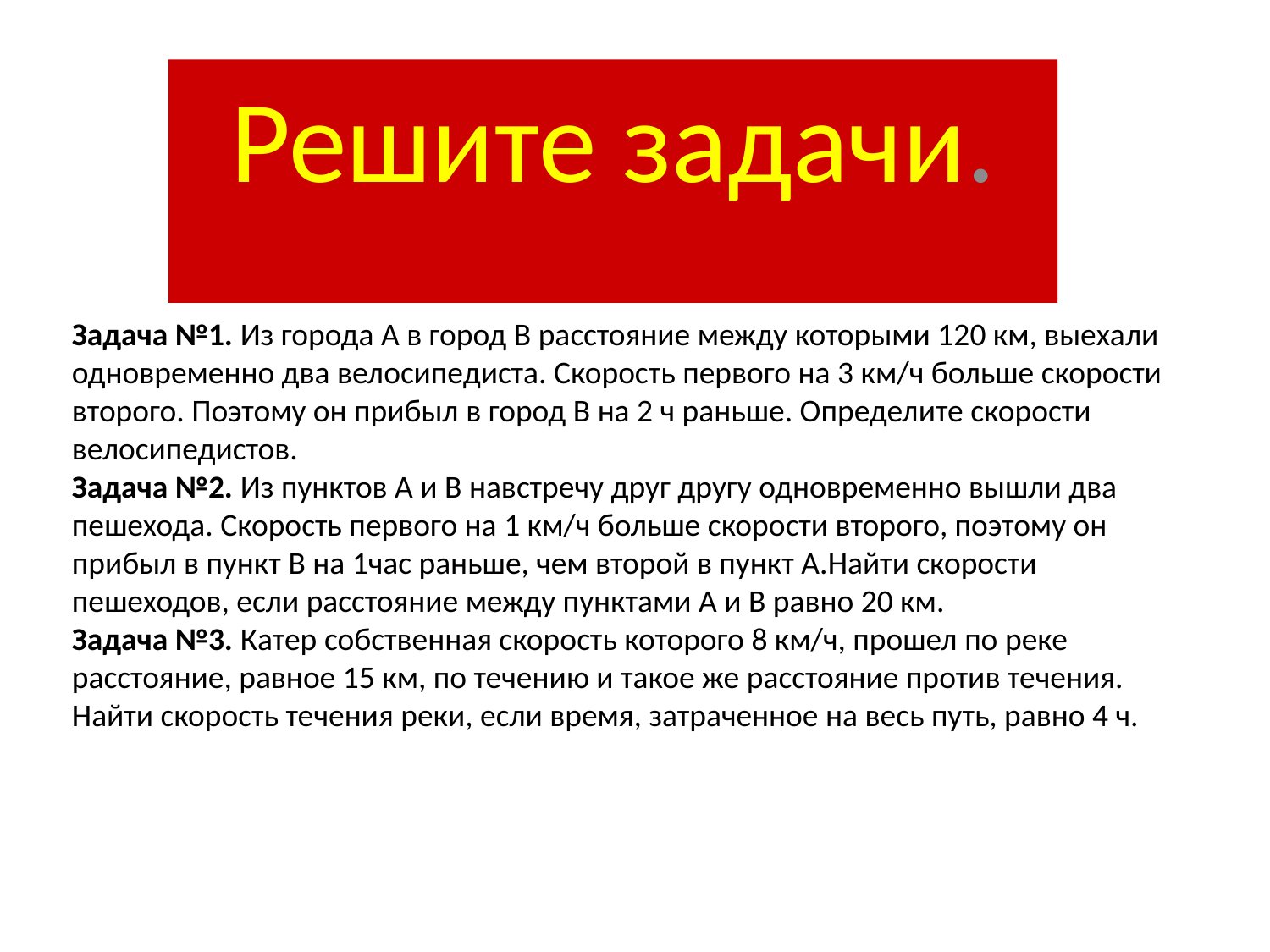

Решите задачи.
#
Задача №1. Из города А в город В расстояние между которыми 120 км, выехали одновременно два велосипедиста. Скорость первого на 3 км/ч больше скорости второго. Поэтому он прибыл в город В на 2 ч раньше. Определите скорости велосипедистов.
Задача №2. Из пунктов А и В навстречу друг другу одновременно вышли два пешехода. Скорость первого на 1 км/ч больше скорости второго, поэтому он прибыл в пункт В на 1час раньше, чем второй в пункт А.Найти скорости пешеходов, если расстояние между пунктами А и В равно 20 км.
Задача №3. Катер собственная скорость которого 8 км/ч, прошел по реке расстояние, равное 15 км, по течению и такое же расстояние против течения. Найти скорость течения реки, если время, затраченное на весь путь, равно 4 ч.